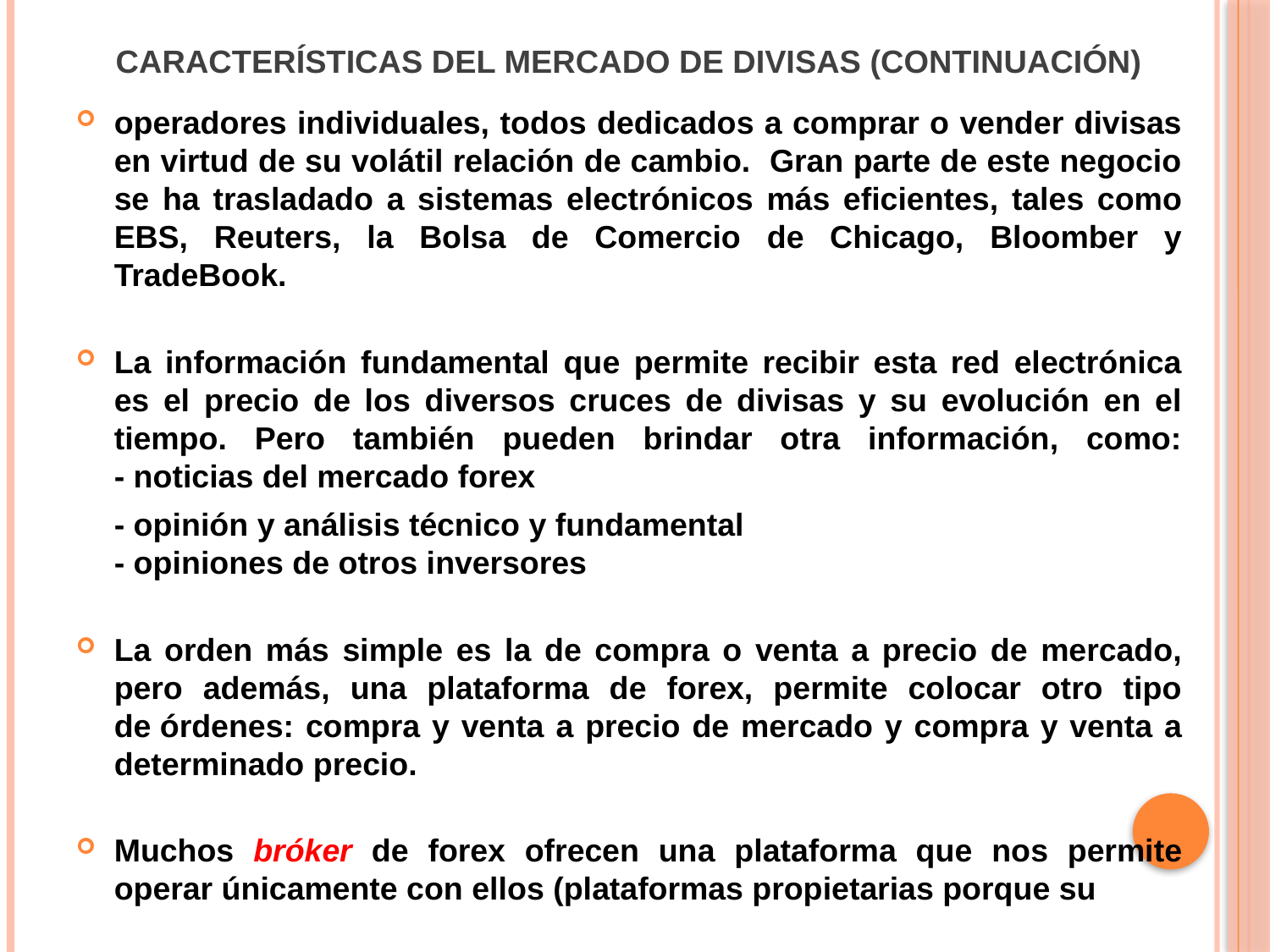

# Características del mercado de divisas (continuación)
operadores individuales, todos dedicados a comprar o vender divisas en virtud de su volátil relación de cambio.  Gran parte de este negocio se ha trasladado a sistemas electrónicos más eficientes, tales como EBS, Reuters, la Bolsa de Comercio de Chicago, Bloomber y TradeBook.

La información fundamental que permite recibir esta red electrónica es el precio de los diversos cruces de divisas y su evolución en el tiempo. Pero también pueden brindar otra información, como:
- noticias del mercado forex
	- opinión y análisis técnico y fundamental
- opiniones de otros inversores

La orden más simple es la de compra o venta a precio de mercado, pero además, una plataforma de forex, permite colocar otro tipo de órdenes: compra y venta a precio de mercado y compra y venta a determinado precio.

Muchos bróker de forex ofrecen una plataforma que nos permite operar únicamente con ellos (plataformas propietarias porque su